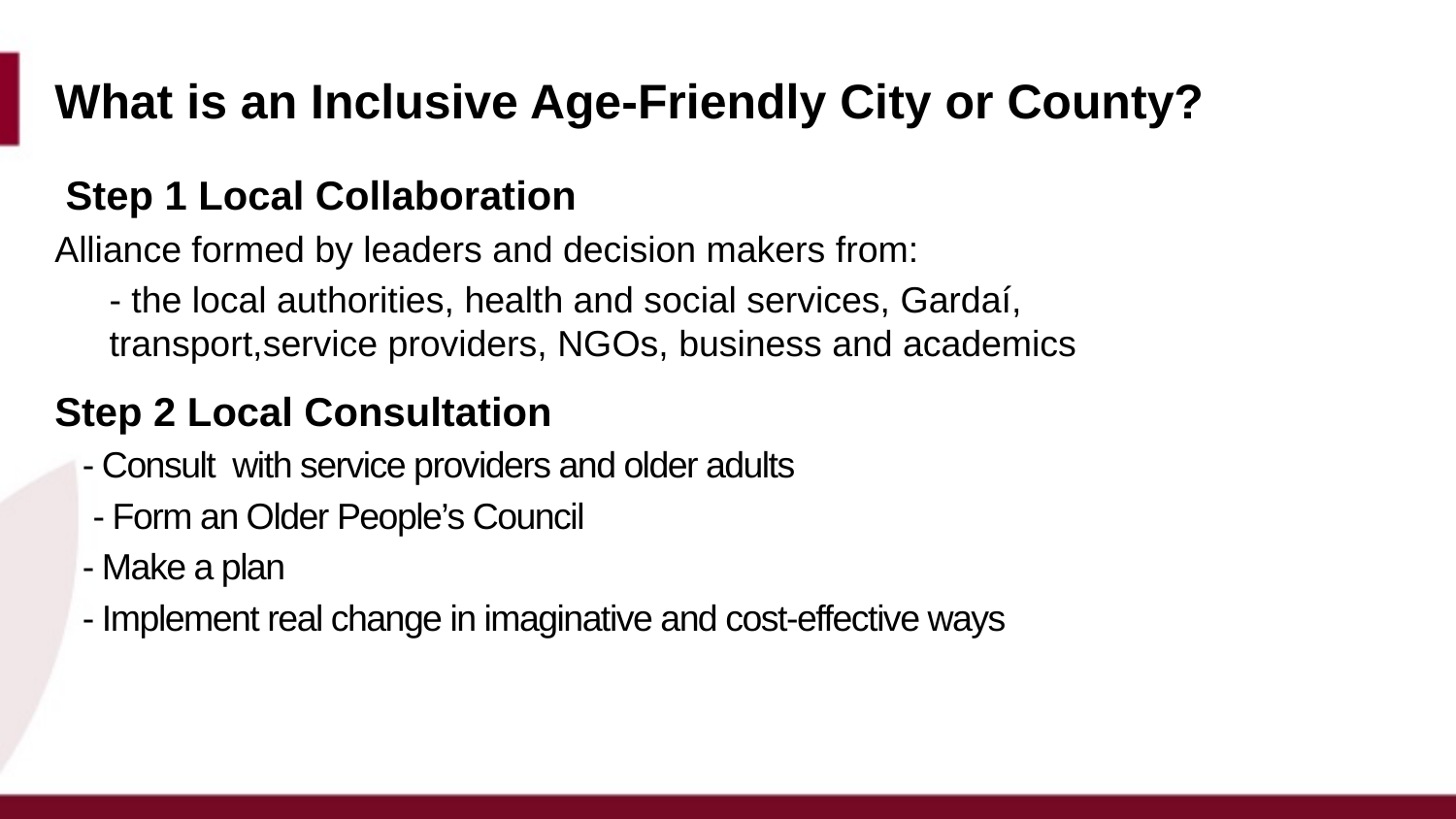

# What is an Inclusive Age-Friendly City or County?
 Step 1 Local Collaboration
Alliance formed by leaders and decision makers from:
	- the local authorities, health and social services, Gardaí, transport,service providers, NGOs, business and academics

Step 2 Local Consultation
 	- Consult  with service providers and older adults
	 - Form an Older People’s Council
	- Make a plan
	- Implement real change in imaginative and cost-effective ways